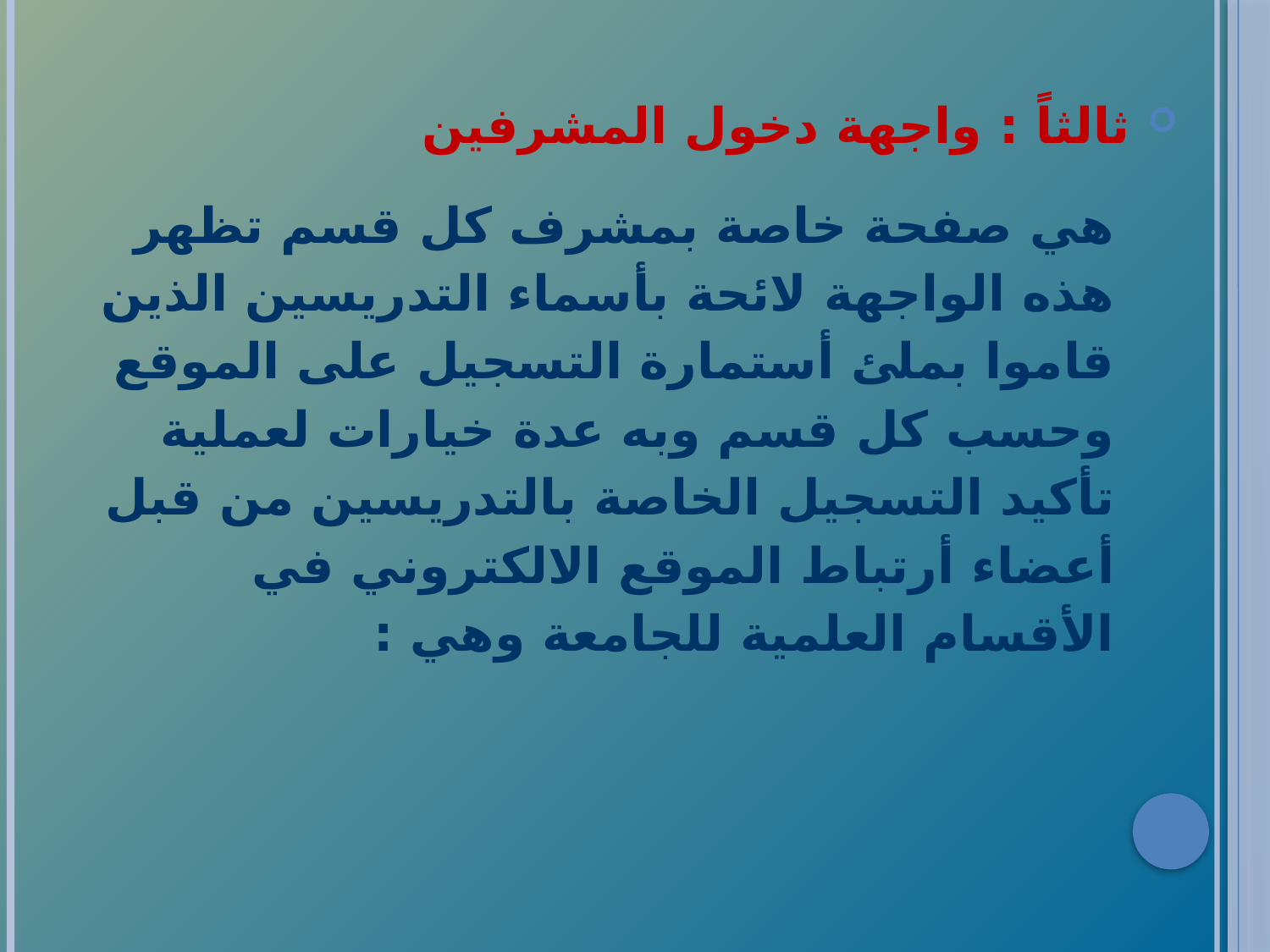

ثالثاً : واجهة دخول المشرفين
هي صفحة خاصة بمشرف كل قسم تظهر هذه الواجهة لائحة بأسماء التدريسين الذين قاموا بملئ أستمارة التسجيل على الموقع وحسب كل قسم وبه عدة خيارات لعملية تأكيد التسجيل الخاصة بالتدريسين من قبل أعضاء أرتباط الموقع الالكتروني في الأقسام العلمية للجامعة وهي :